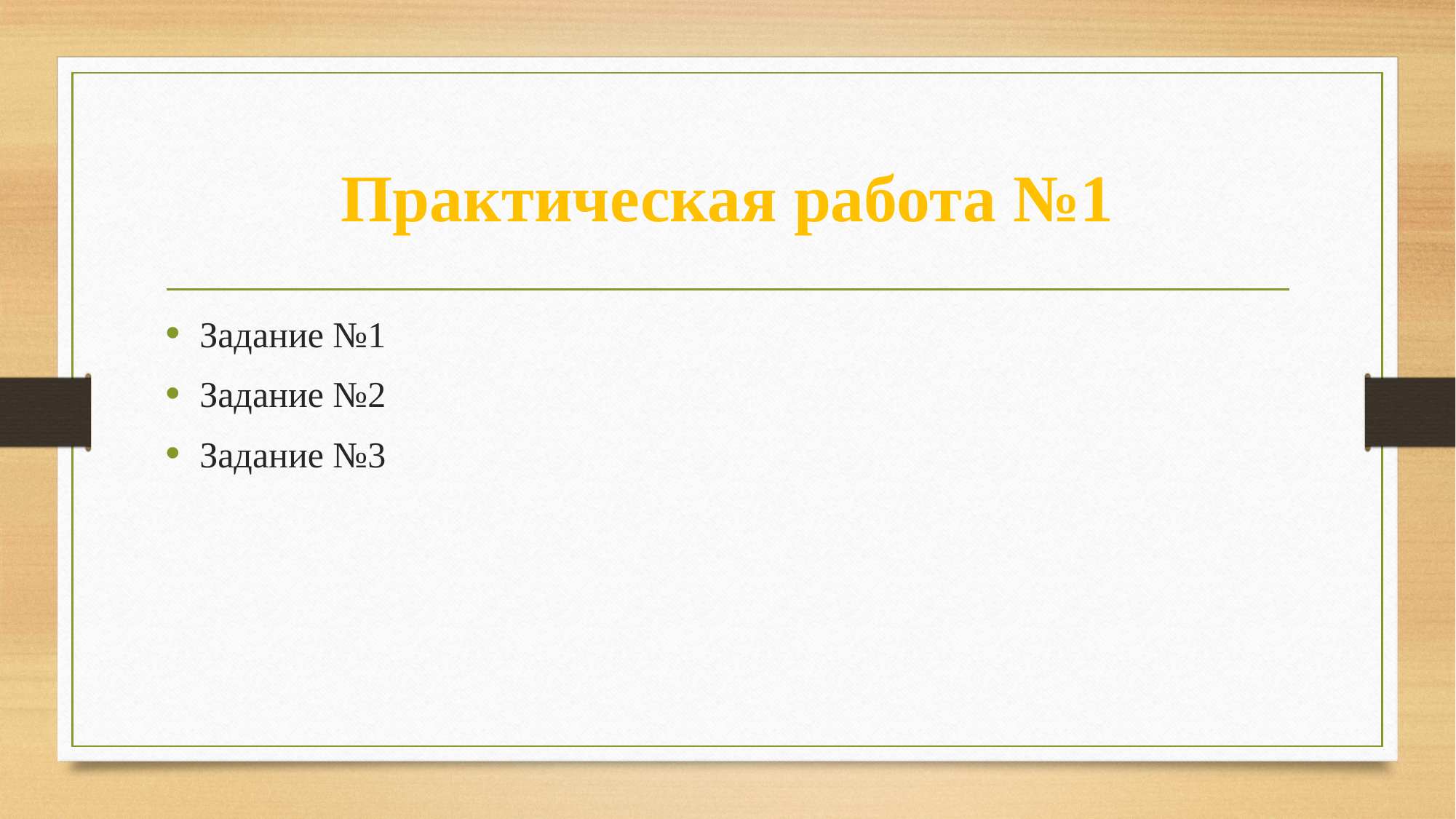

# Практическая работа №1
Задание №1
Задание №2
Задание №3